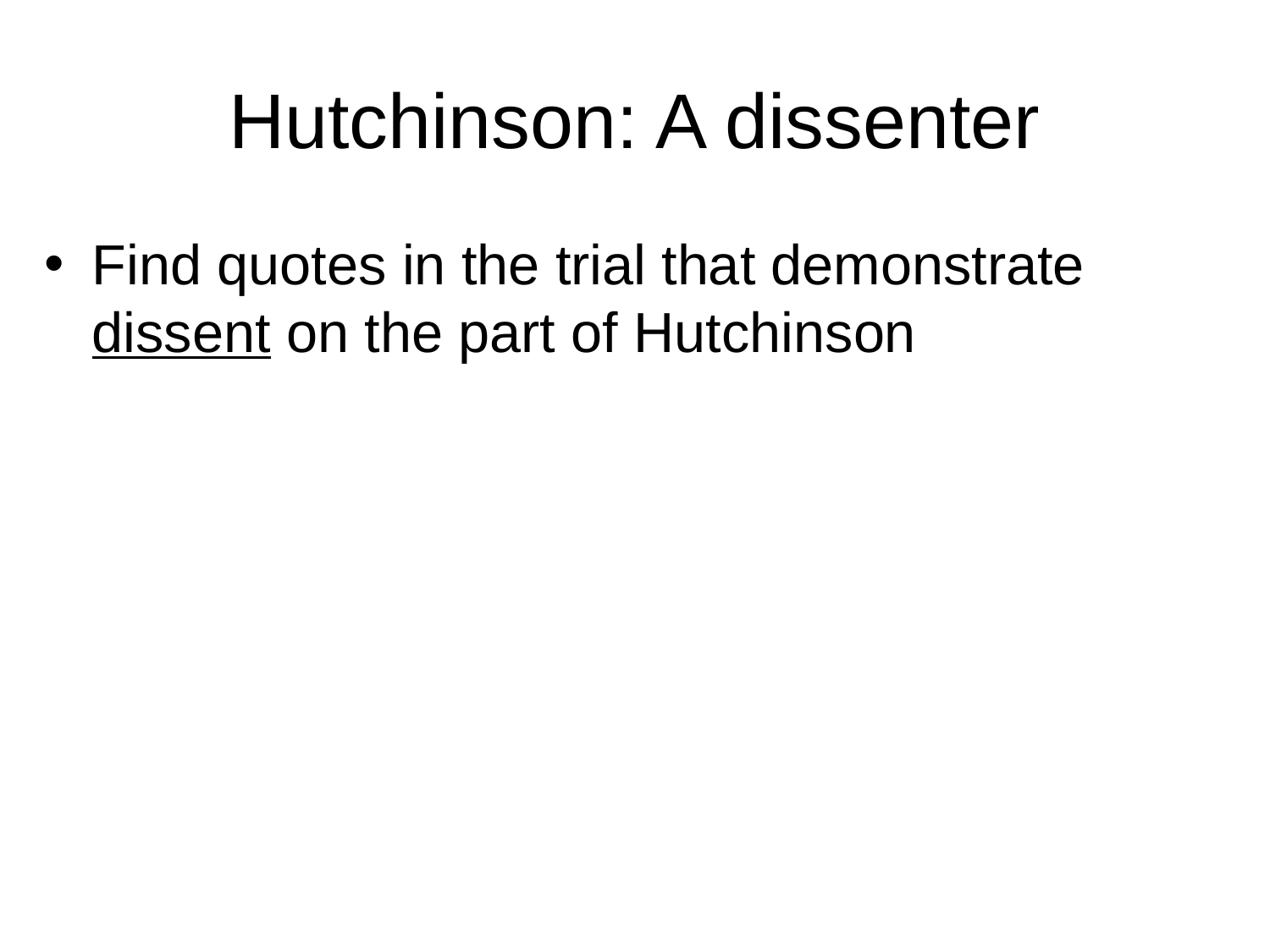

# Hutchinson: A dissenter
Find quotes in the trial that demonstrate dissent on the part of Hutchinson